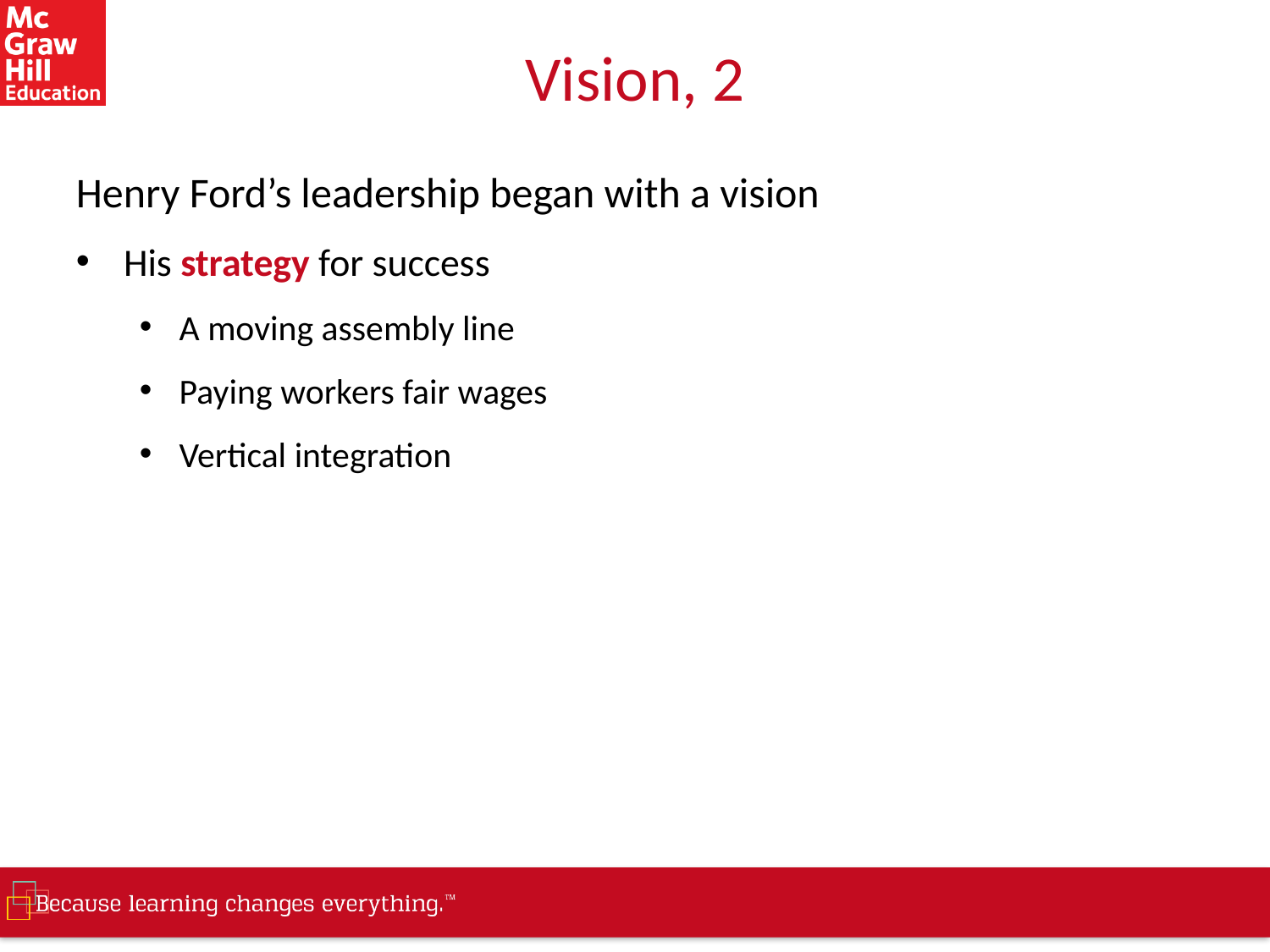

# Vision, 2
Henry Ford’s leadership began with a vision
His strategy for success
A moving assembly line
Paying workers fair wages
Vertical integration